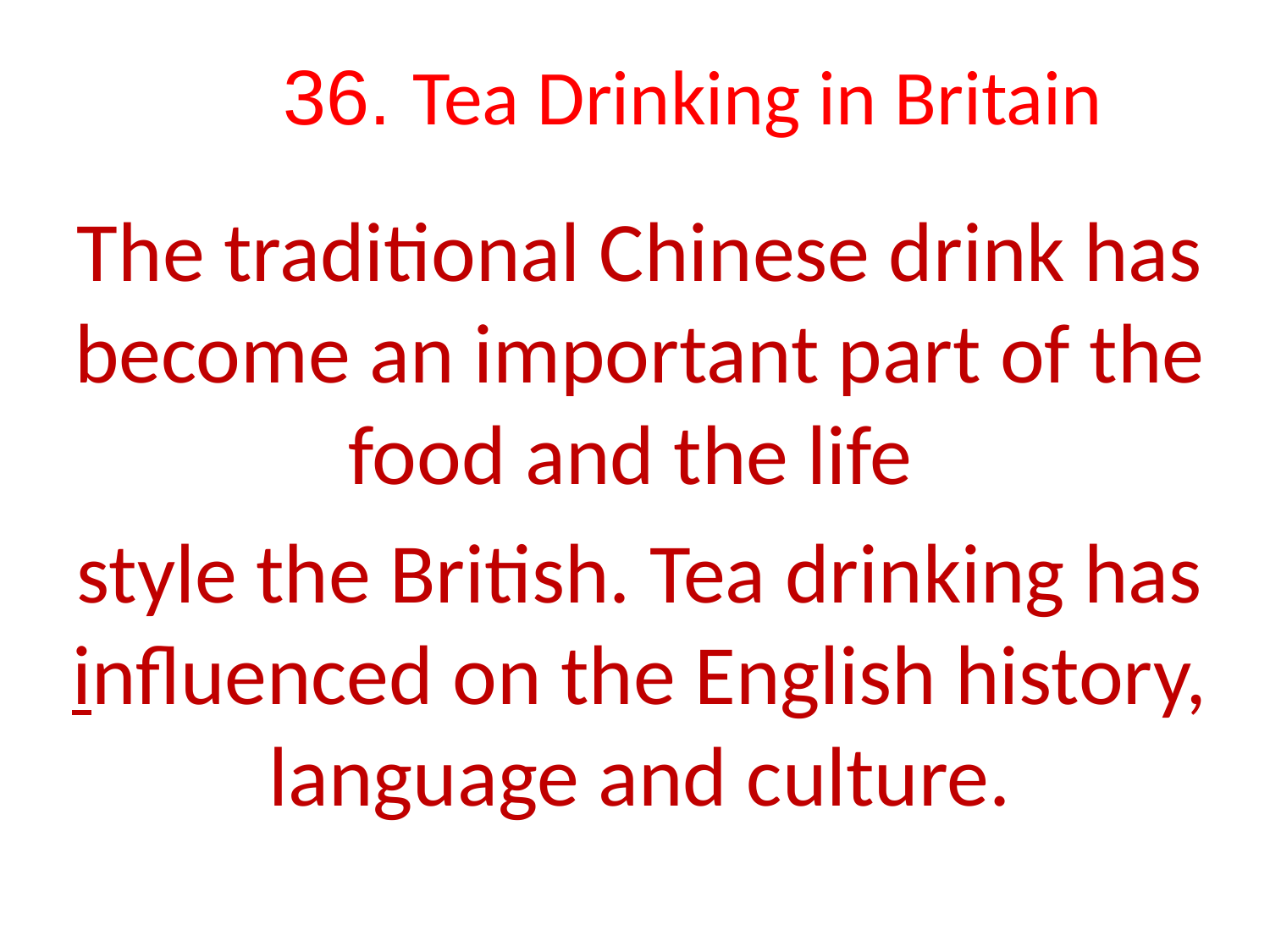

# 36. Tea Drinking in Britain
The traditional Chinese drink has become an important part of the food and the life
style the British. Tea drinking has influenced on the English history, language and culture.